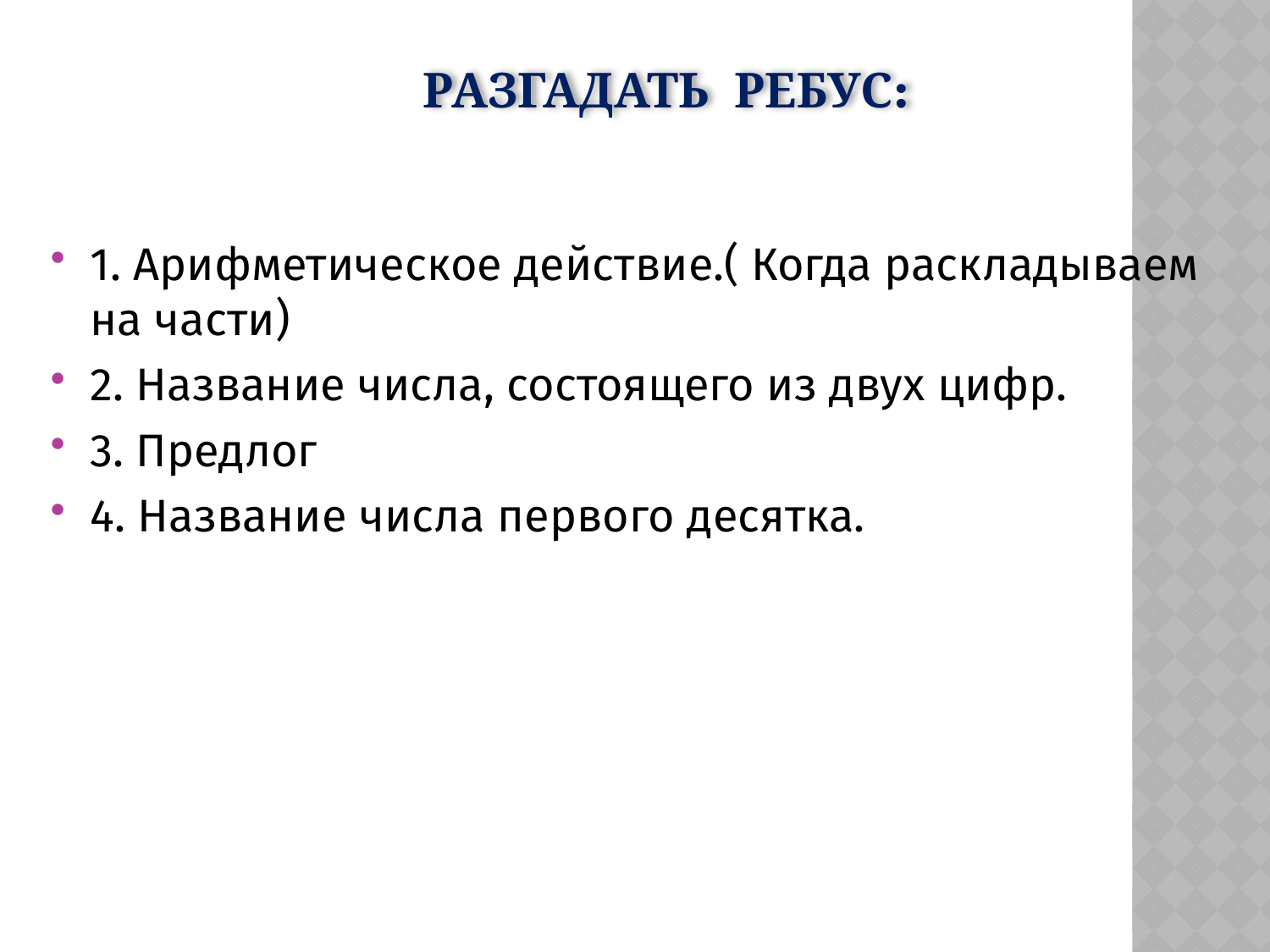

# Разгадать  ребус:
1. Арифметическое действие.( Когда раскладываем на части)
2. Название числа, состоящего из двух цифр.
3. Предлог
4. Название числа первого десятка.